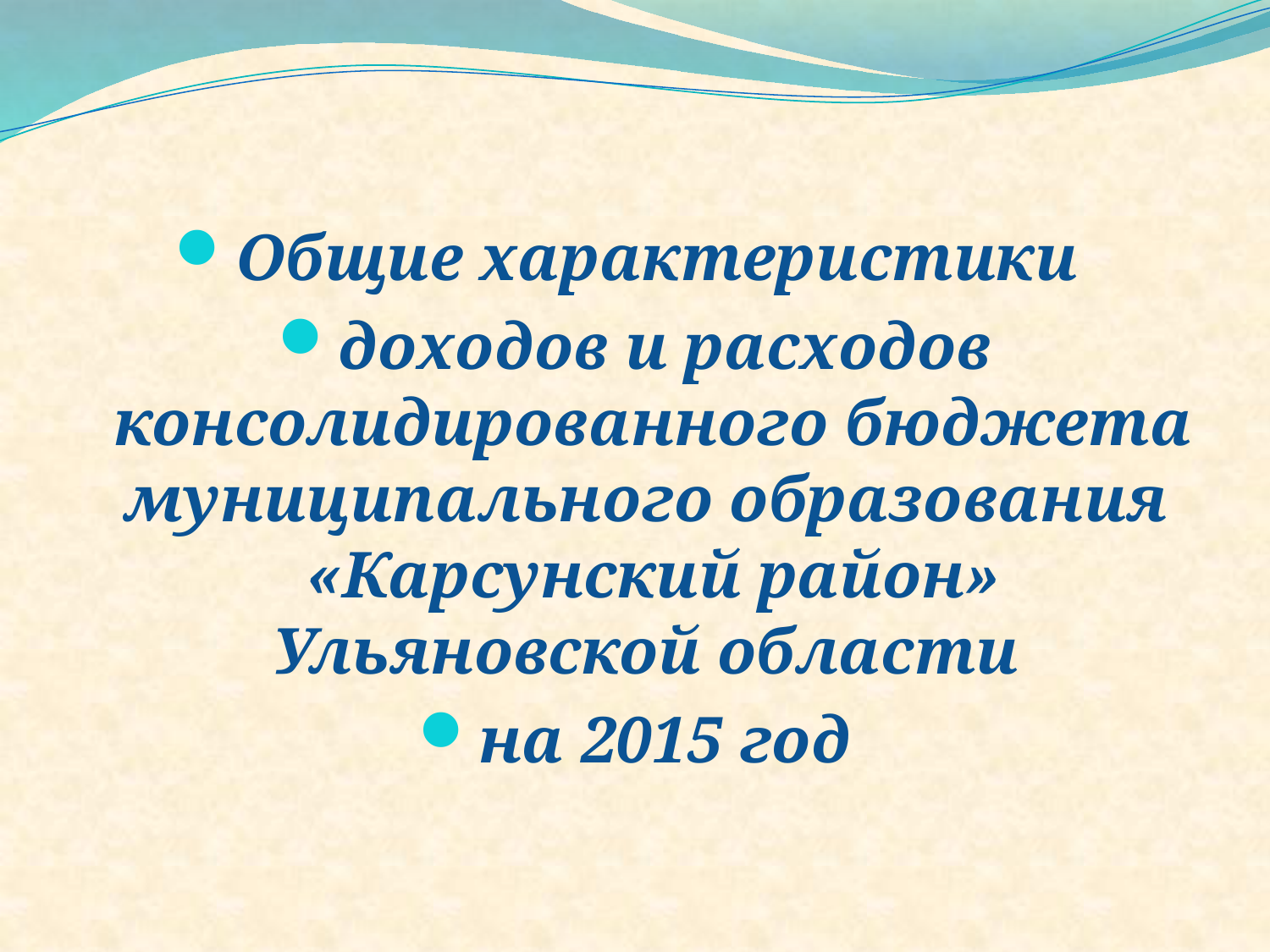

#

Общие характеристики
доходов и расходов консолидированного бюджета муниципального образования  «Карсунский район» Ульяновской области
на 2015 год